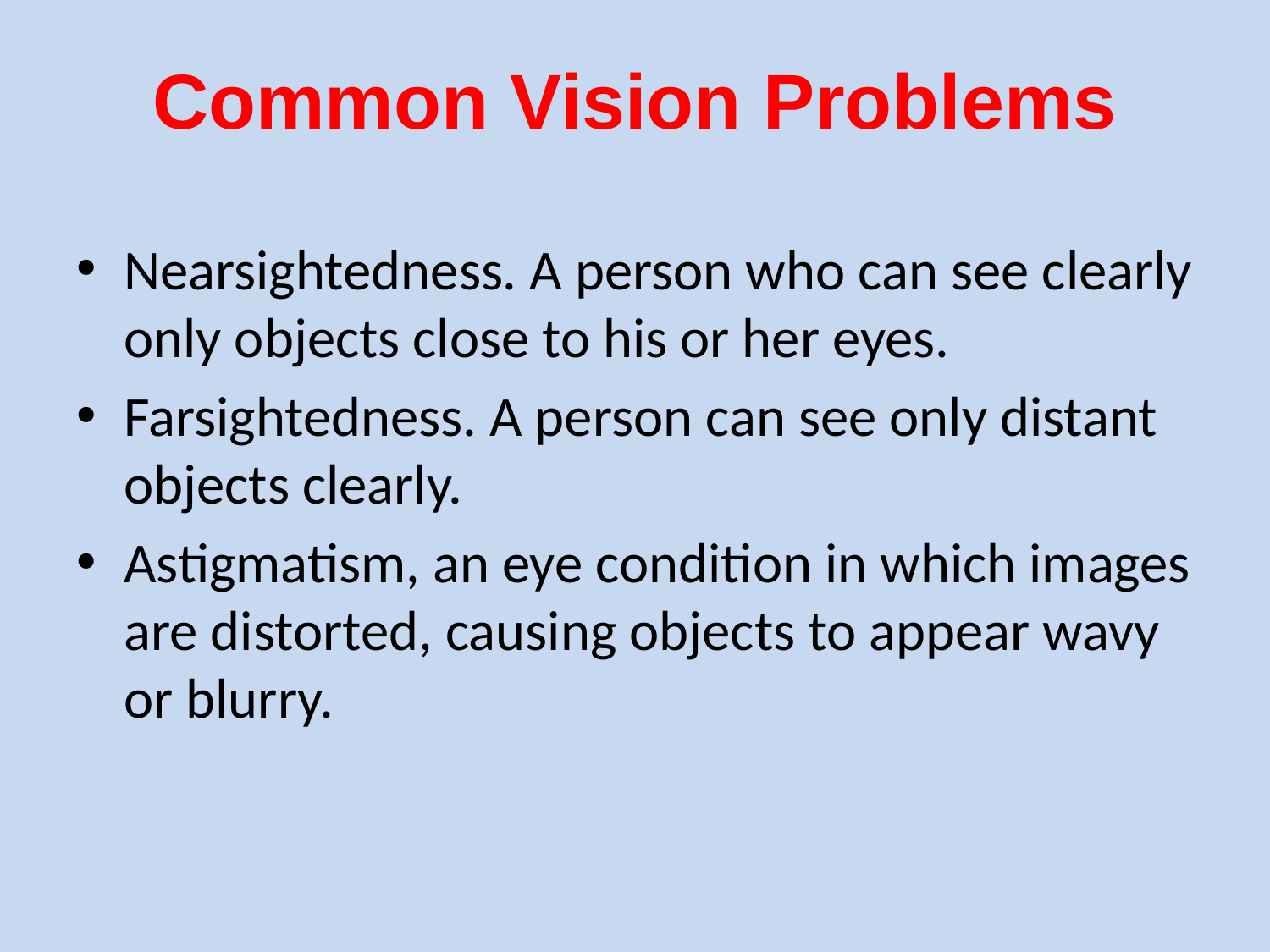

# Common Vision Problems

Nearsightedness. A person who can see clearly only objects close to his or her eyes.
Farsightedness. A person can see only distant objects clearly.
Astigmatism, an eye condition in which images are distorted, causing objects to appear wavy or blurry.